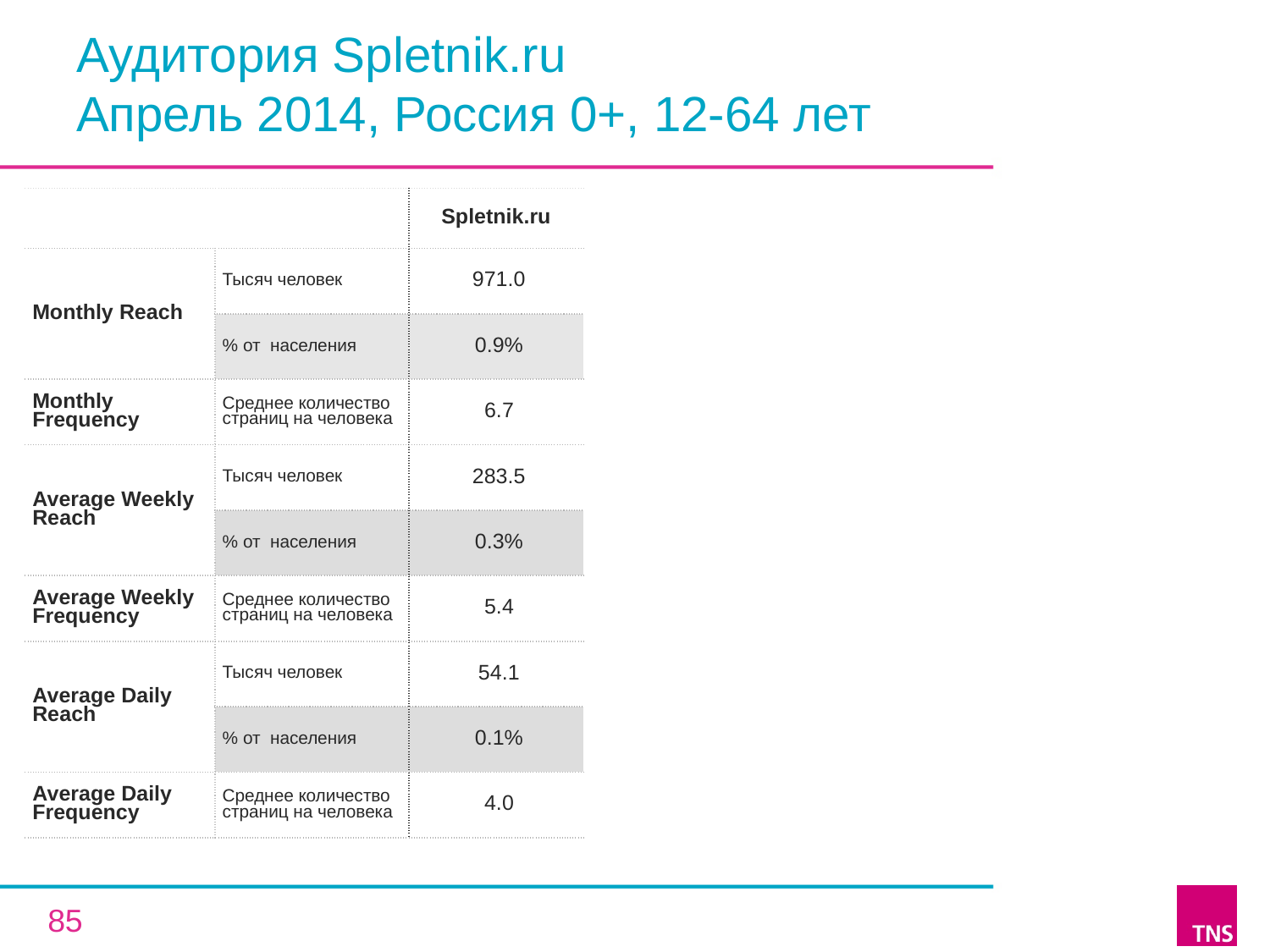

# Аудитория Spletnik.ru Апрель 2014, Россия 0+, 12-64 лет
|  |  | Spletnik.ru |
| --- | --- | --- |
| Monthly Reach | Тысяч человек | 971.0 |
|  | % от населения | 0.9% |
| Monthly Frequency | Среднее количество страниц на человека | 6.7 |
| Average Weekly Reach | Тысяч человек | 283.5 |
|  | % от населения | 0.3% |
| Average Weekly Frequency | Среднее количество страниц на человека | 5.4 |
| Average Daily Reach | Тысяч человек | 54.1 |
|  | % от населения | 0.1% |
| Average Daily Frequency | Среднее количество страниц на человека | 4.0 |

85